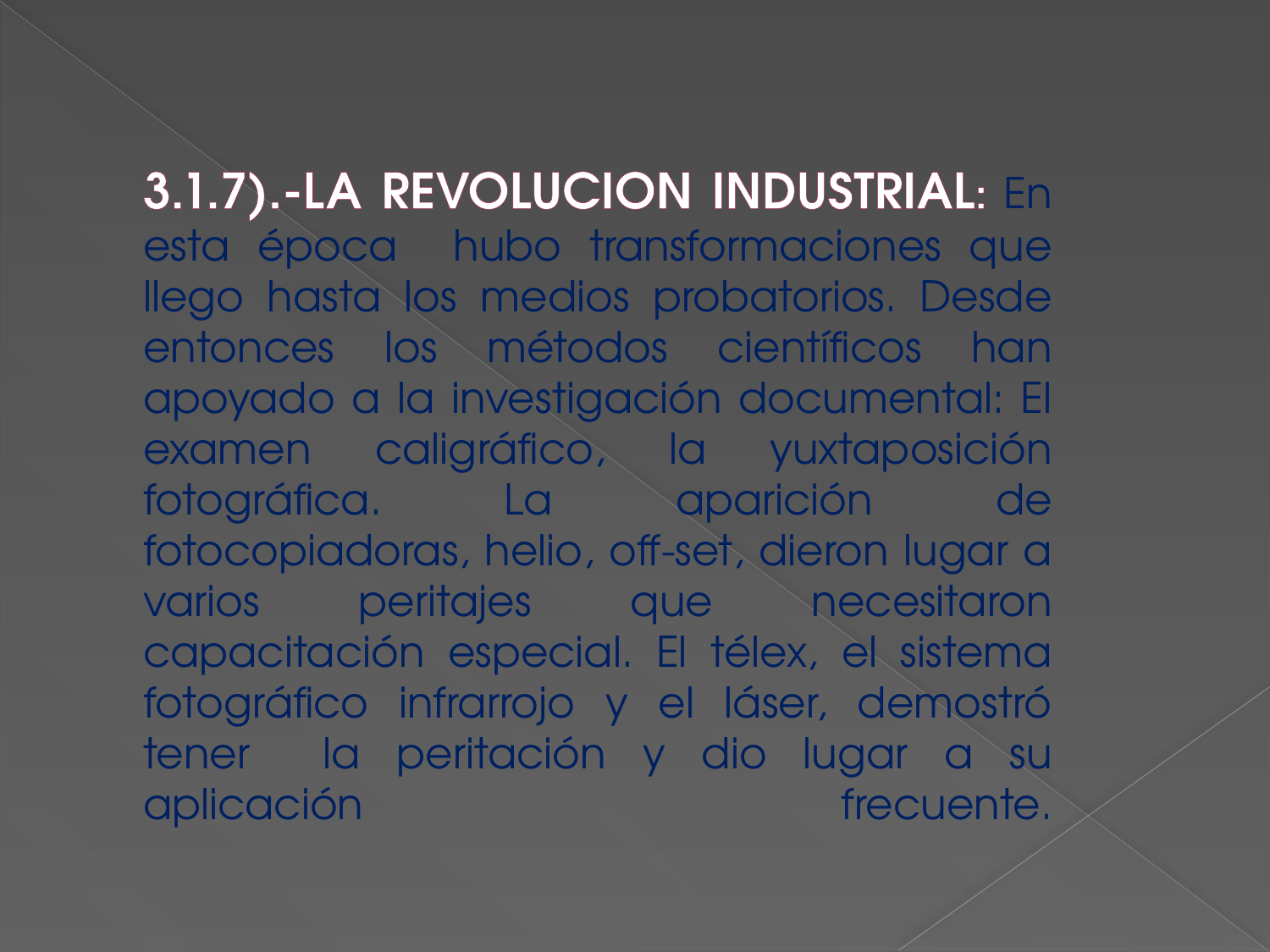

# 3.1.7).-LA REVOLUCION INDUSTRIAL: En esta época  hubo transformaciones que llego hasta los medios probatorios. Desde entonces los métodos científicos han apoyado a la investigación documental: El examen caligráfico, la yuxtaposición fotográfica. La aparición de fotocopiadoras, helio, off-set, dieron lugar a varios peritajes que necesitaron capacitación especial. El télex, el sistema fotográfico infrarrojo y el láser, demostró tener  la peritación y dio lugar a su aplicación frecuente.